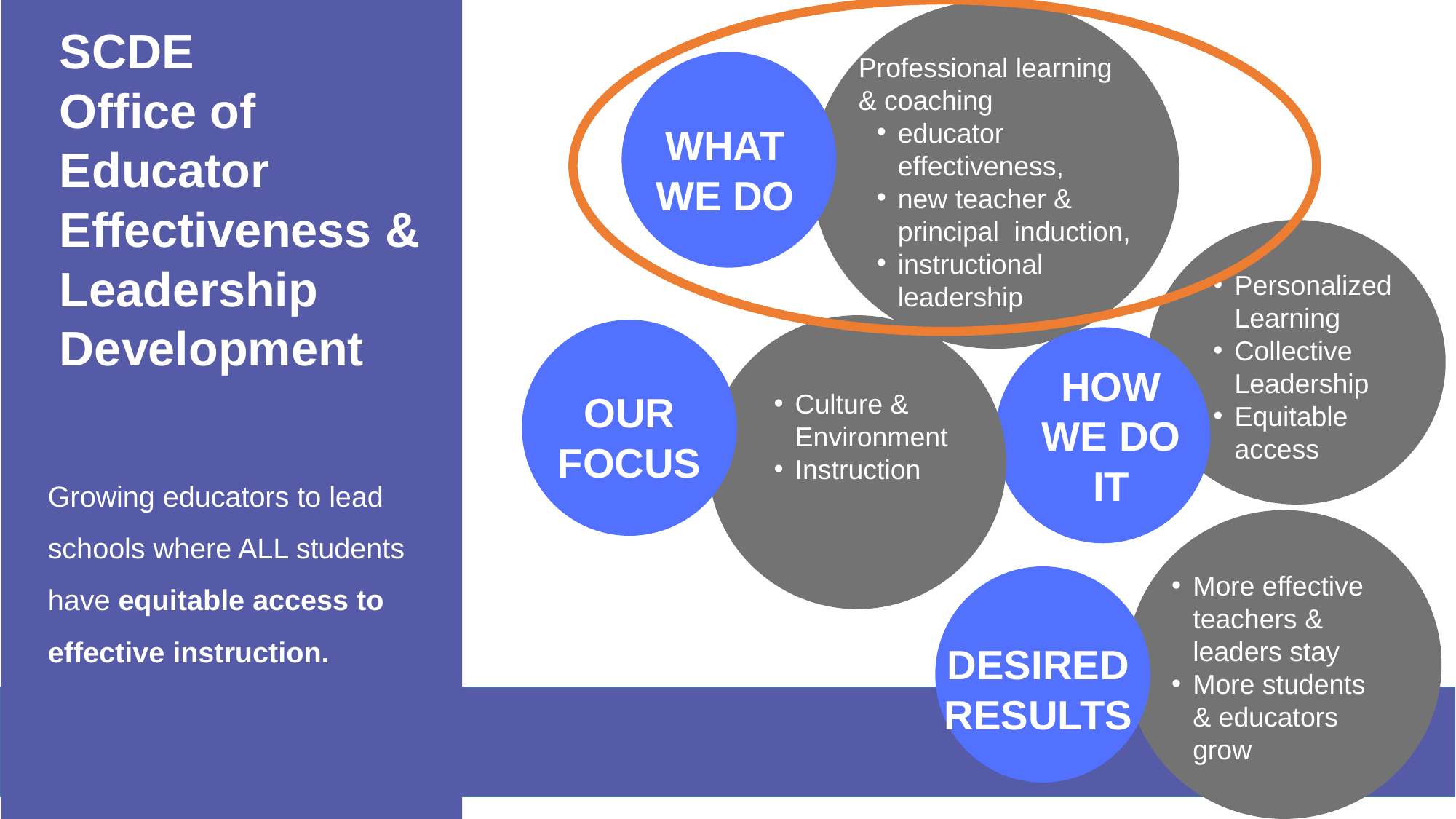

SCDE Office of Educator Effectiveness and Leadership Development

SCDE
Office of Educator Effectiveness & Leadership Development
Professional learning
& coaching
educator effectiveness,
new teacher & principal  induction,
instructional leadership

WHAT WE DO

Personalized Learning
Collective Leadership
Equitable access

HOW WE DO IT
OUR FOCUS
Culture & Environment
Instruction
Growing educators to lead schools where ALL students have equitable access to effective instruction.

More effective teachers & leaders stay
More students & educators grow
DESIRED RESULTS